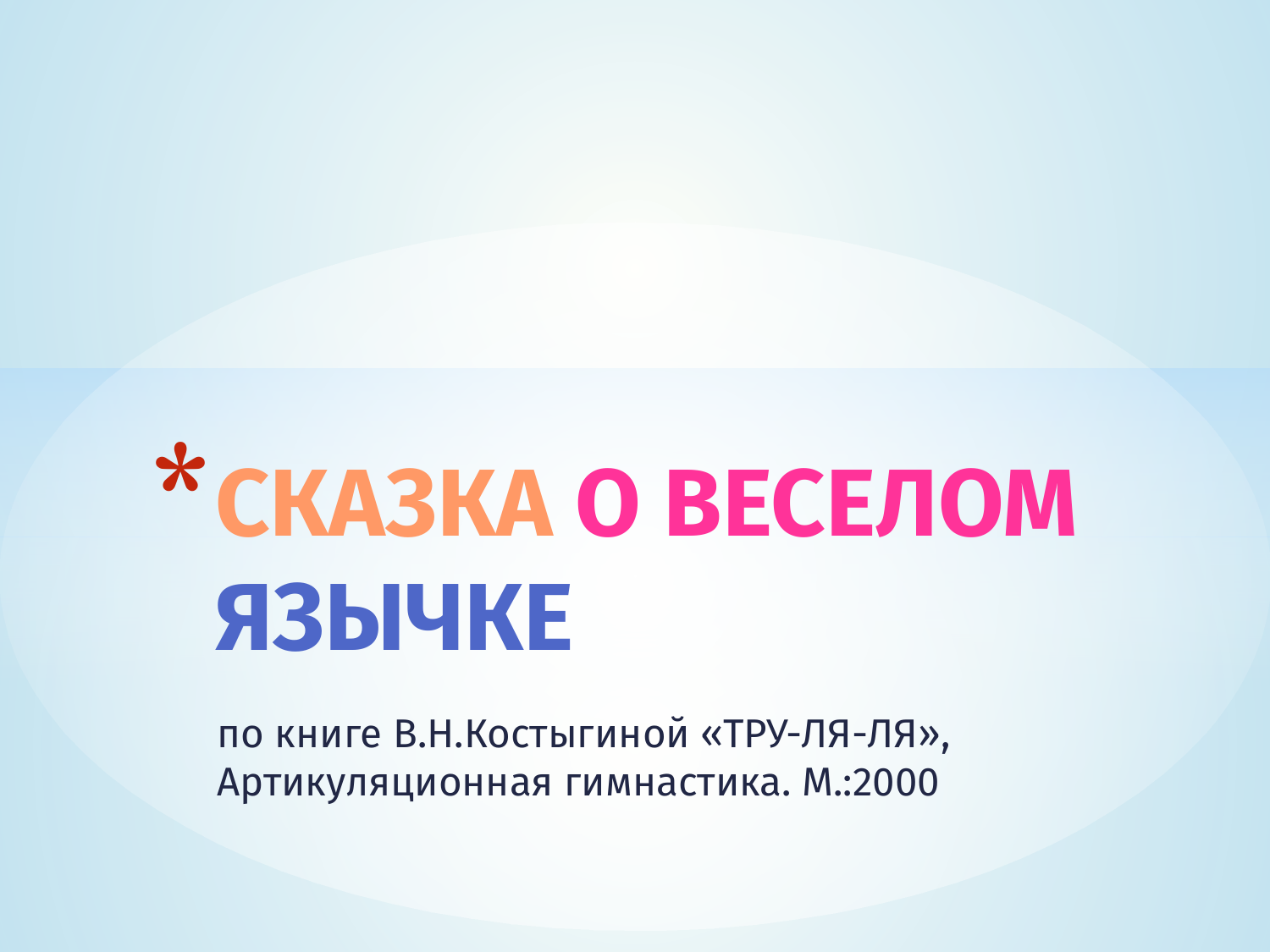

# СКАЗКА О ВЕСЕЛОМ ЯЗЫЧКЕ
по книге В.Н.Костыгиной «ТРУ-ЛЯ-ЛЯ», Артикуляционная гимнастика. М.:2000